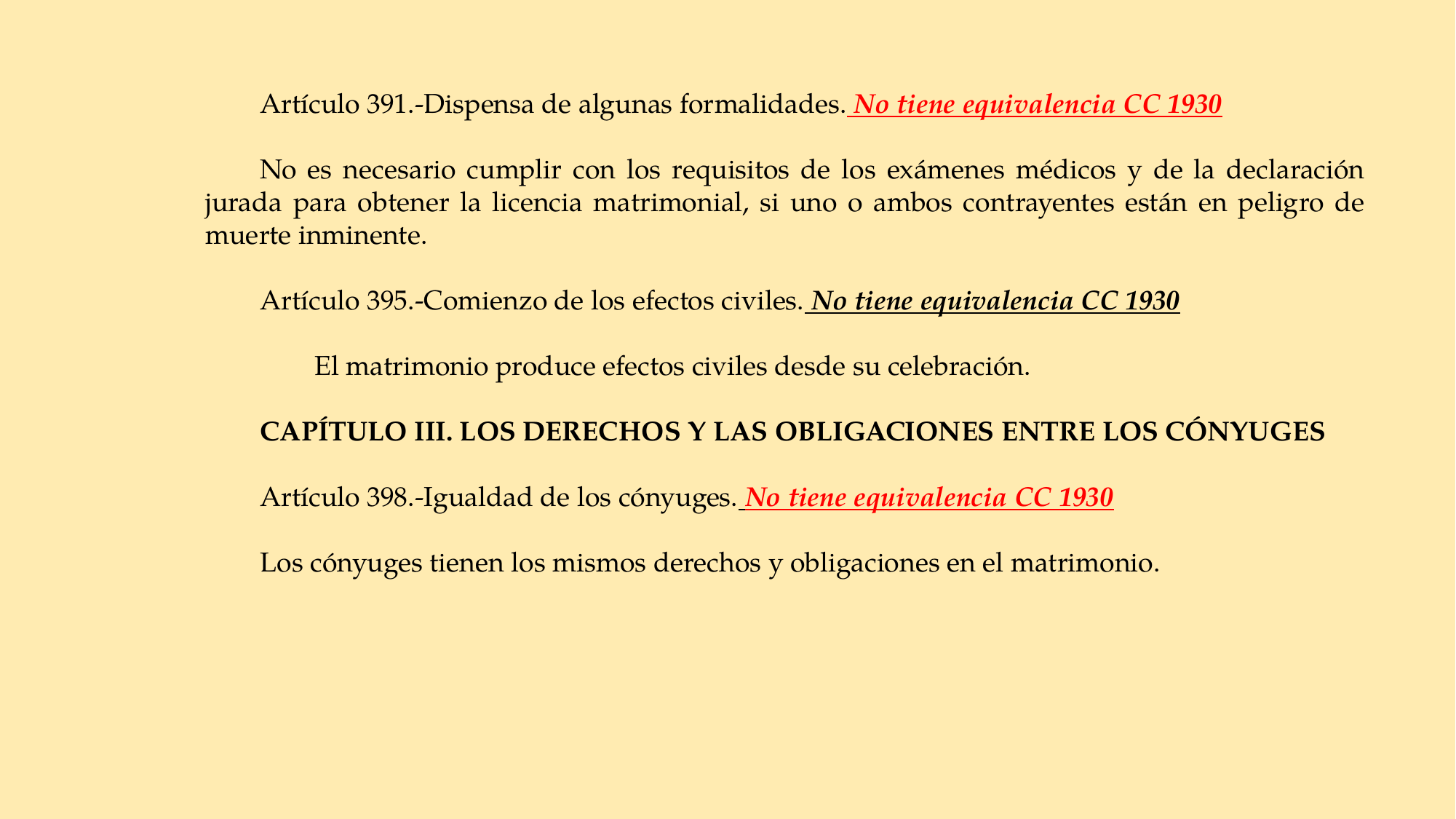

Artículo 391.-Dispensa de algunas formalidades. No tiene equivalencia CC 1930

No es necesario cumplir con los requisitos de los exámenes médicos y de la declaración jurada para obtener la licencia matrimonial, si uno o ambos contrayentes están en peligro de muerte inminente.

Artículo 395.-Comienzo de los efectos civiles. No tiene equivalencia CC 1930

	El matrimonio produce efectos civiles desde su celebración.

CAPÍTULO III. LOS DERECHOS Y LAS OBLIGACIONES ENTRE LOS CÓNYUGES

Artículo 398.-Igualdad de los cónyuges. No tiene equivalencia CC 1930

Los cónyuges tienen los mismos derechos y obligaciones en el matrimonio.